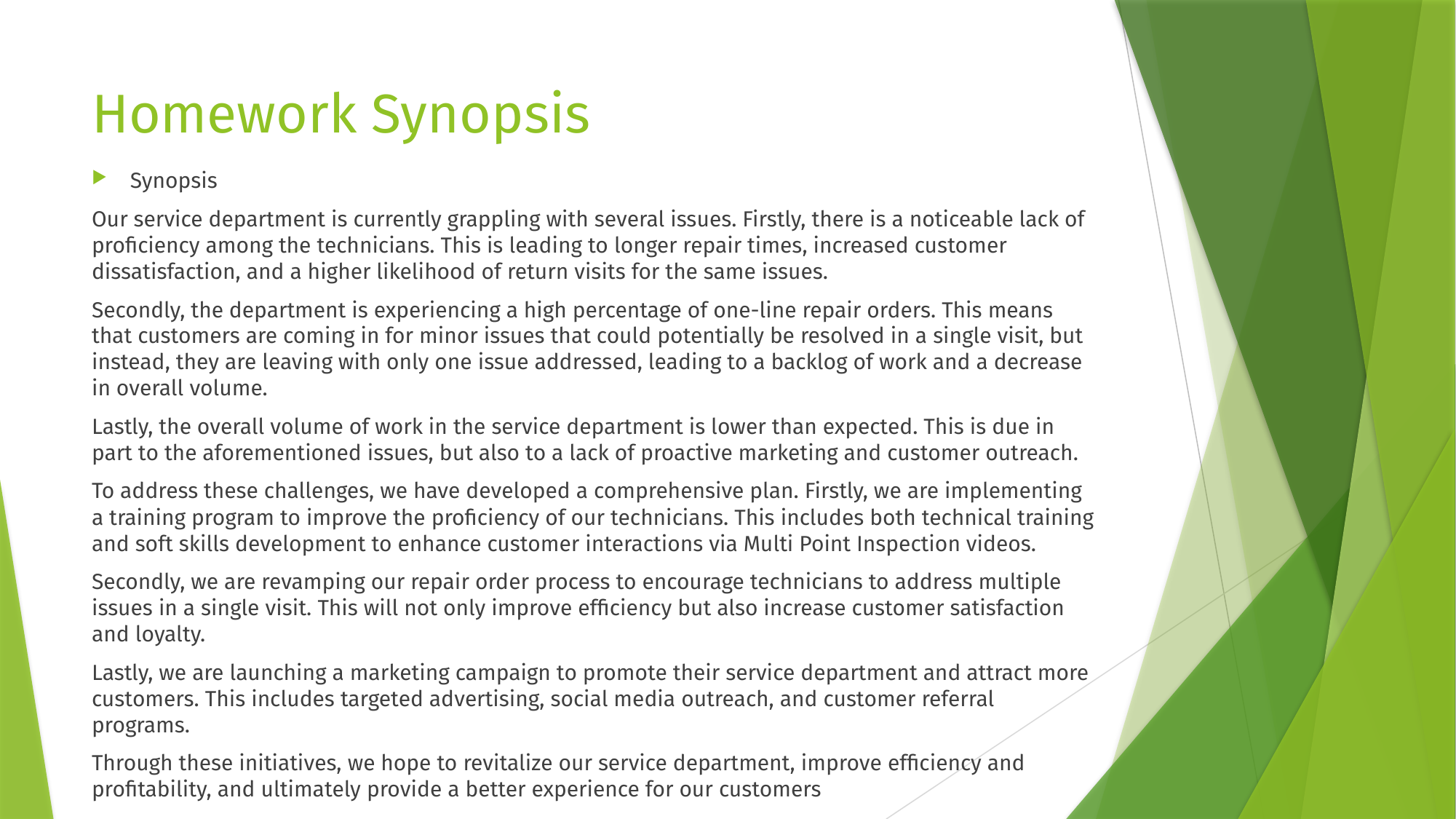

# Homework Synopsis
Synopsis
Our service department is currently grappling with several issues. Firstly, there is a noticeable lack of proficiency among the technicians. This is leading to longer repair times, increased customer dissatisfaction, and a higher likelihood of return visits for the same issues.
Secondly, the department is experiencing a high percentage of one-line repair orders. This means that customers are coming in for minor issues that could potentially be resolved in a single visit, but instead, they are leaving with only one issue addressed, leading to a backlog of work and a decrease in overall volume.
Lastly, the overall volume of work in the service department is lower than expected. This is due in part to the aforementioned issues, but also to a lack of proactive marketing and customer outreach.
To address these challenges, we have developed a comprehensive plan. Firstly, we are implementing a training program to improve the proficiency of our technicians. This includes both technical training and soft skills development to enhance customer interactions via Multi Point Inspection videos.
Secondly, we are revamping our repair order process to encourage technicians to address multiple issues in a single visit. This will not only improve efficiency but also increase customer satisfaction and loyalty.
Lastly, we are launching a marketing campaign to promote their service department and attract more customers. This includes targeted advertising, social media outreach, and customer referral programs.
Through these initiatives, we hope to revitalize our service department, improve efficiency and profitability, and ultimately provide a better experience for our customers